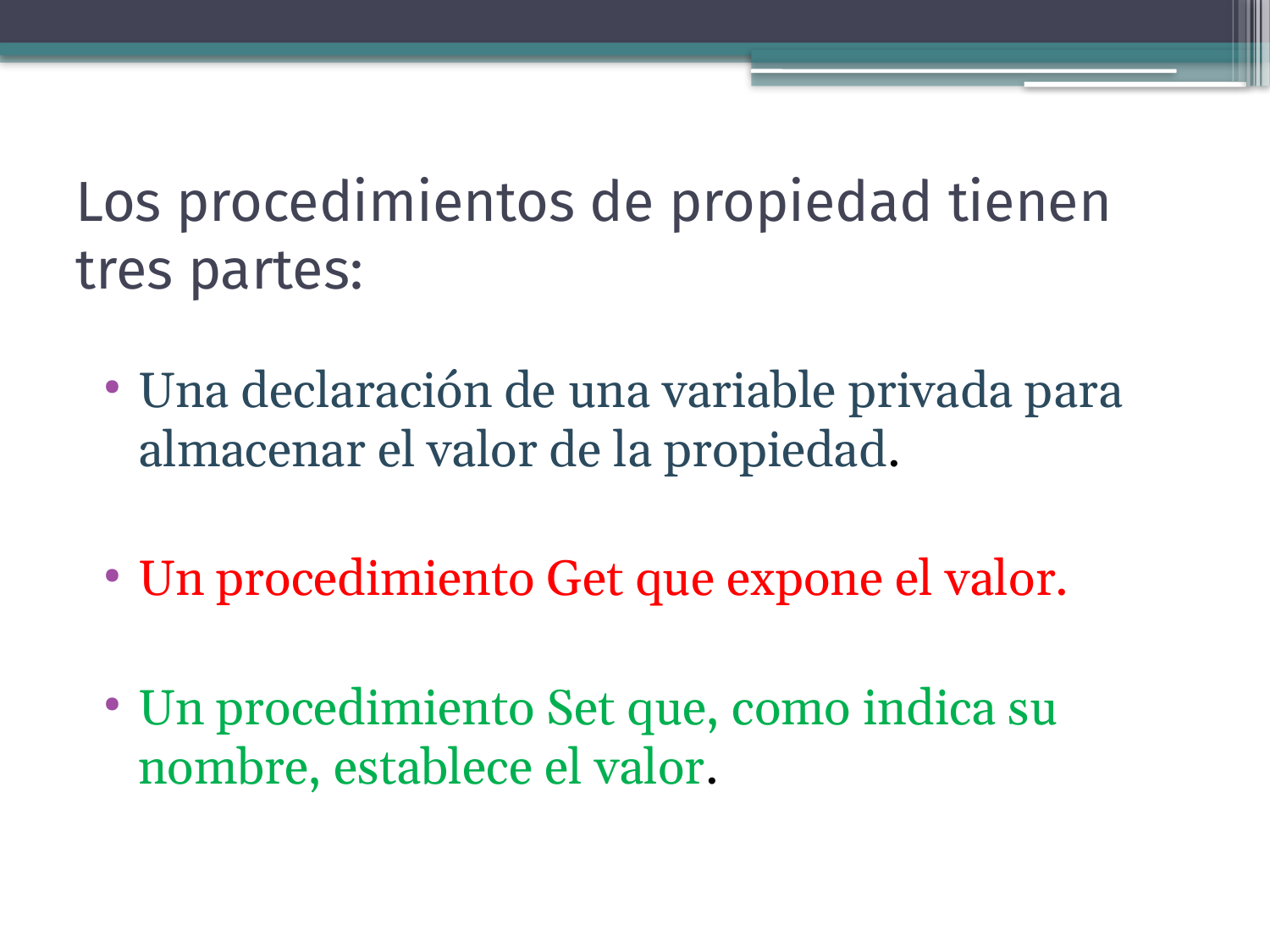

# Los procedimientos de propiedad tienen tres partes:
Una declaración de una variable privada para almacenar el valor de la propiedad.

Un procedimiento Get que expone el valor.

Un procedimiento Set que, como indica su nombre, establece el valor.